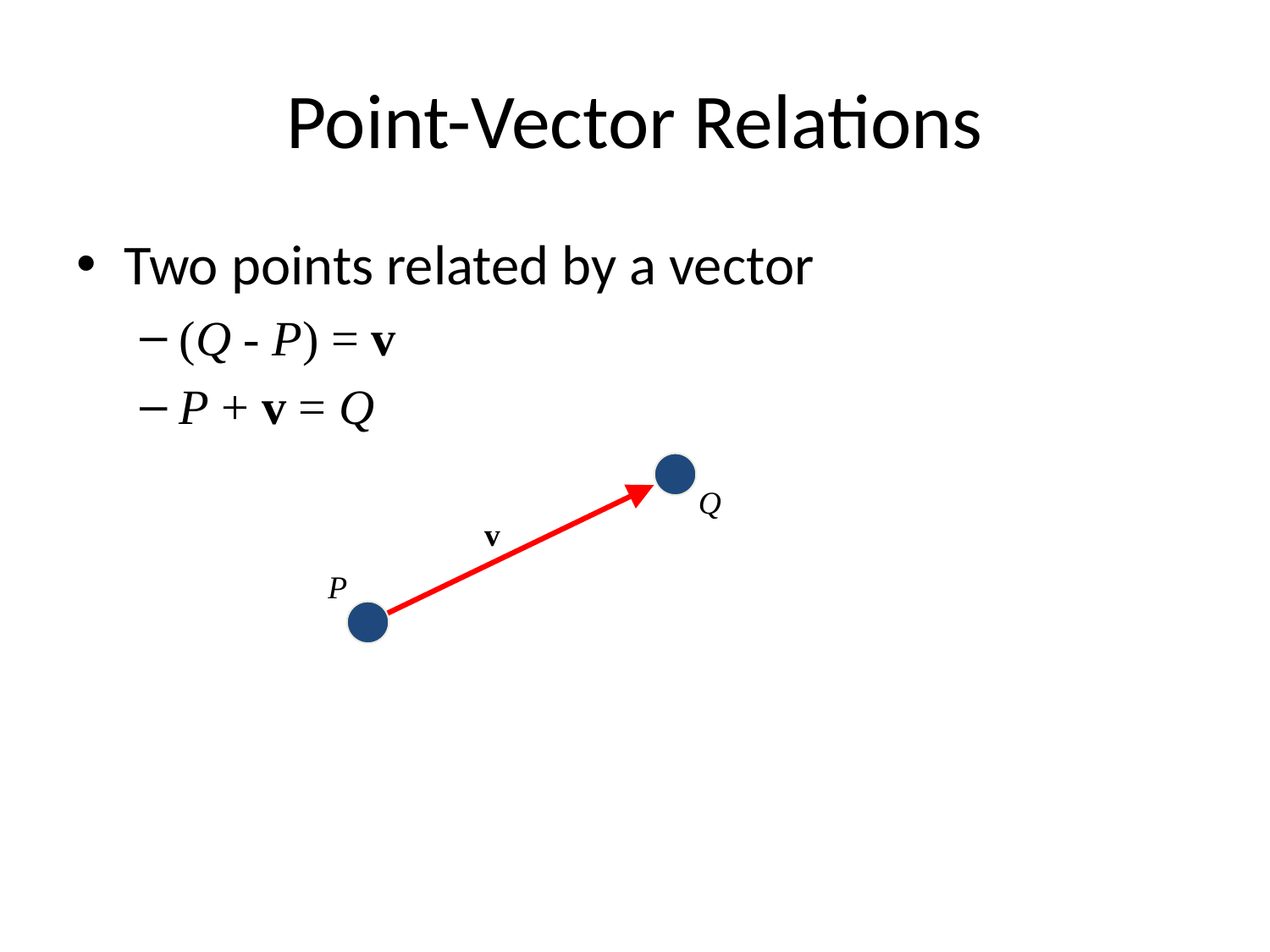

# Point-Vector Relations
Two points related by a vector
(Q - P) = v
P + v = Q

Q

v
P